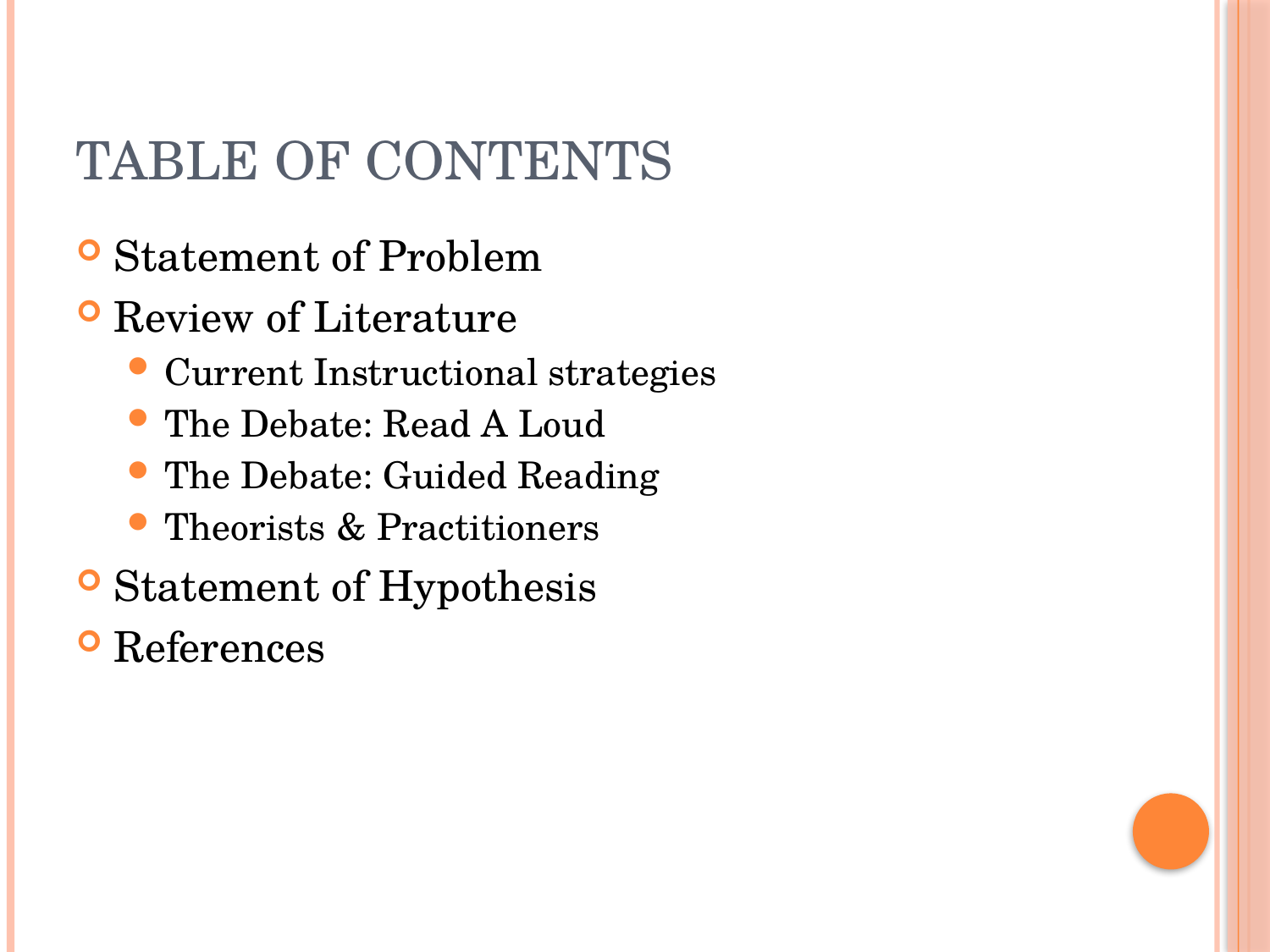

# Table of Contents
Statement of Problem
Review of Literature
Current Instructional strategies
The Debate: Read A Loud
The Debate: Guided Reading
Theorists & Practitioners
Statement of Hypothesis
References